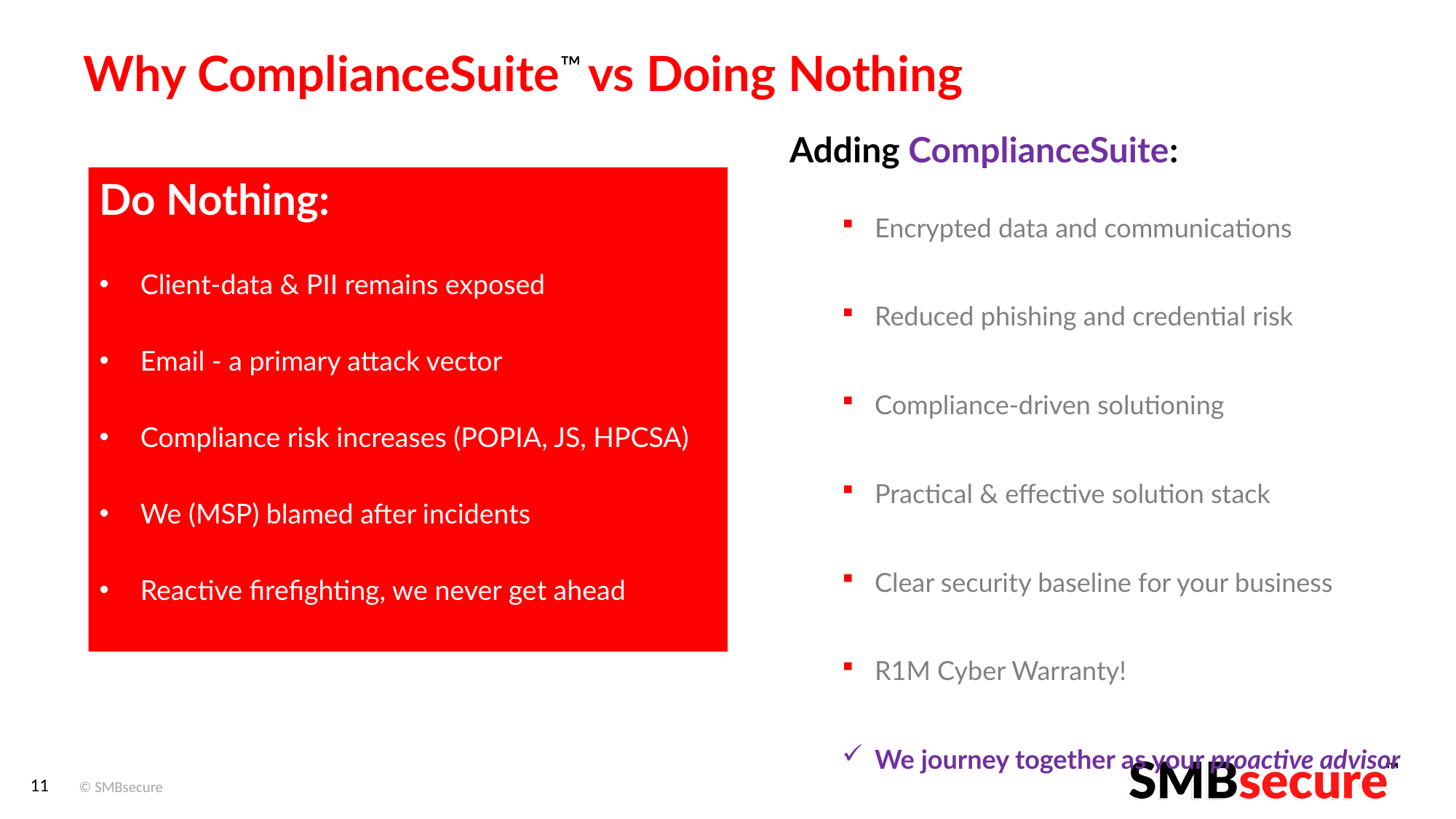

# Why ComplianceSuite™ vs Doing Nothing
Adding ComplianceSuite:

Encrypted data and communications

Reduced phishing and credential risk

Compliance-driven solutioning

Practical & effective solution stack

Clear security baseline for your business

R1M Cyber Warranty!

We journey together as your proactive advisor
Do Nothing:

Client-data & PII remains exposed

Email - a primary attack vector

Compliance risk increases (POPIA, JS, HPCSA)

We (MSP) blamed after incidents

Reactive firefighting, we never get ahead